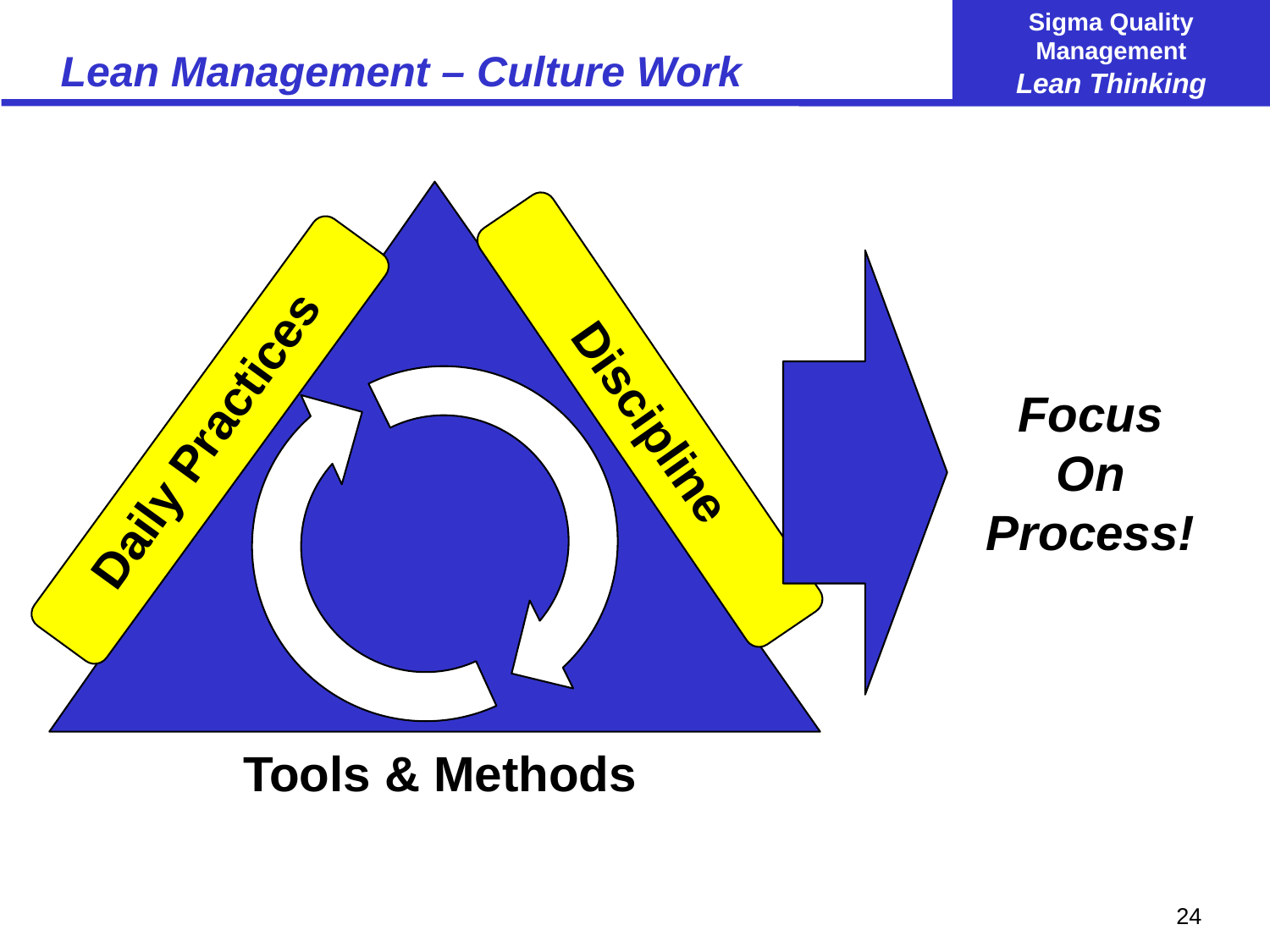

# Lean Management – Culture Work

Focus
On
Process!
Discipline

Daily Practices
Tools & Methods